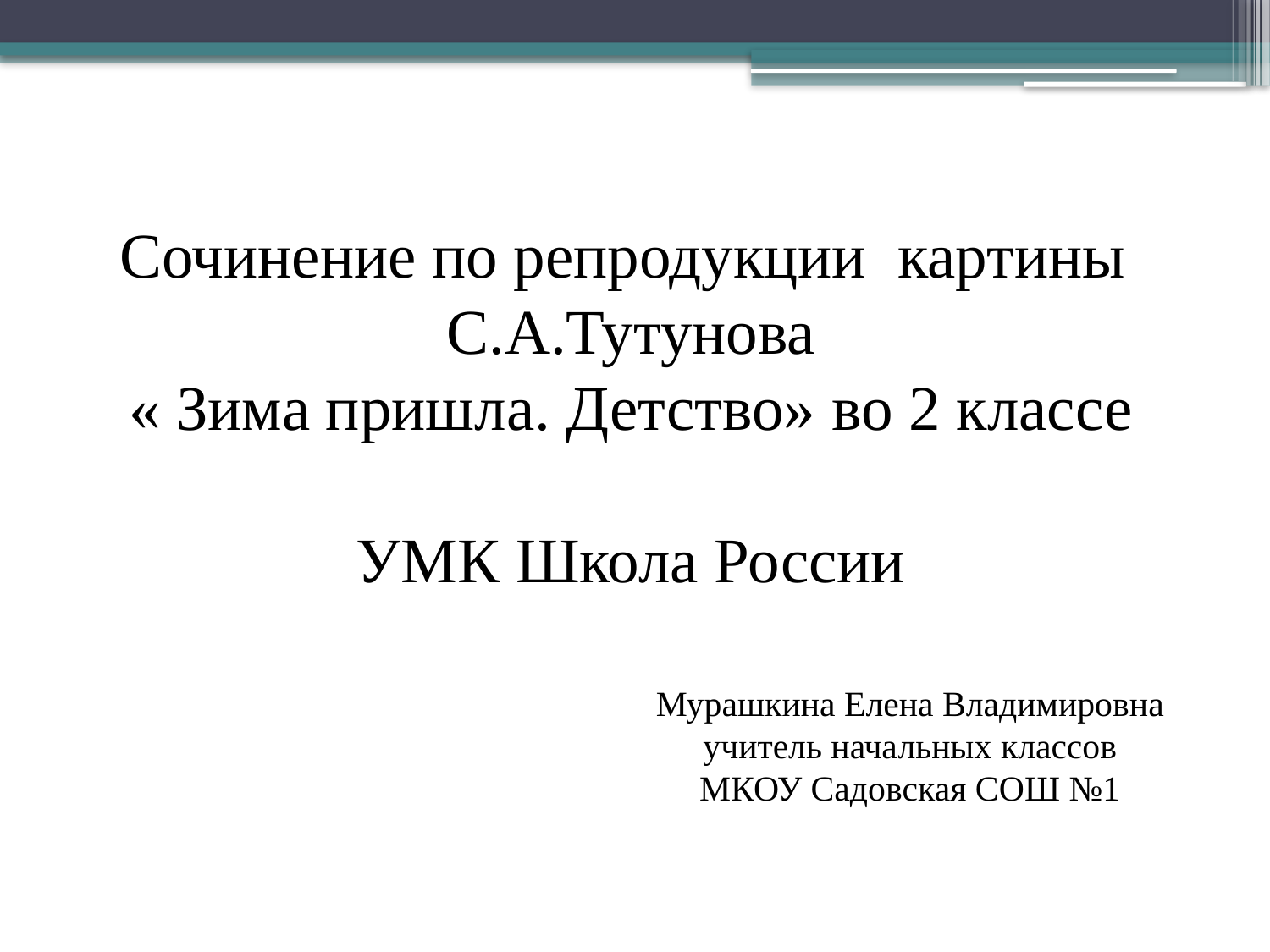

# Сочинение по репродукции  картины С.А.Тутунова « Зима пришла. Детство» во 2 классе УМК Школа России
Мурашкина Елена Владимировна
учитель начальных классов
МКОУ Садовская СОШ №1